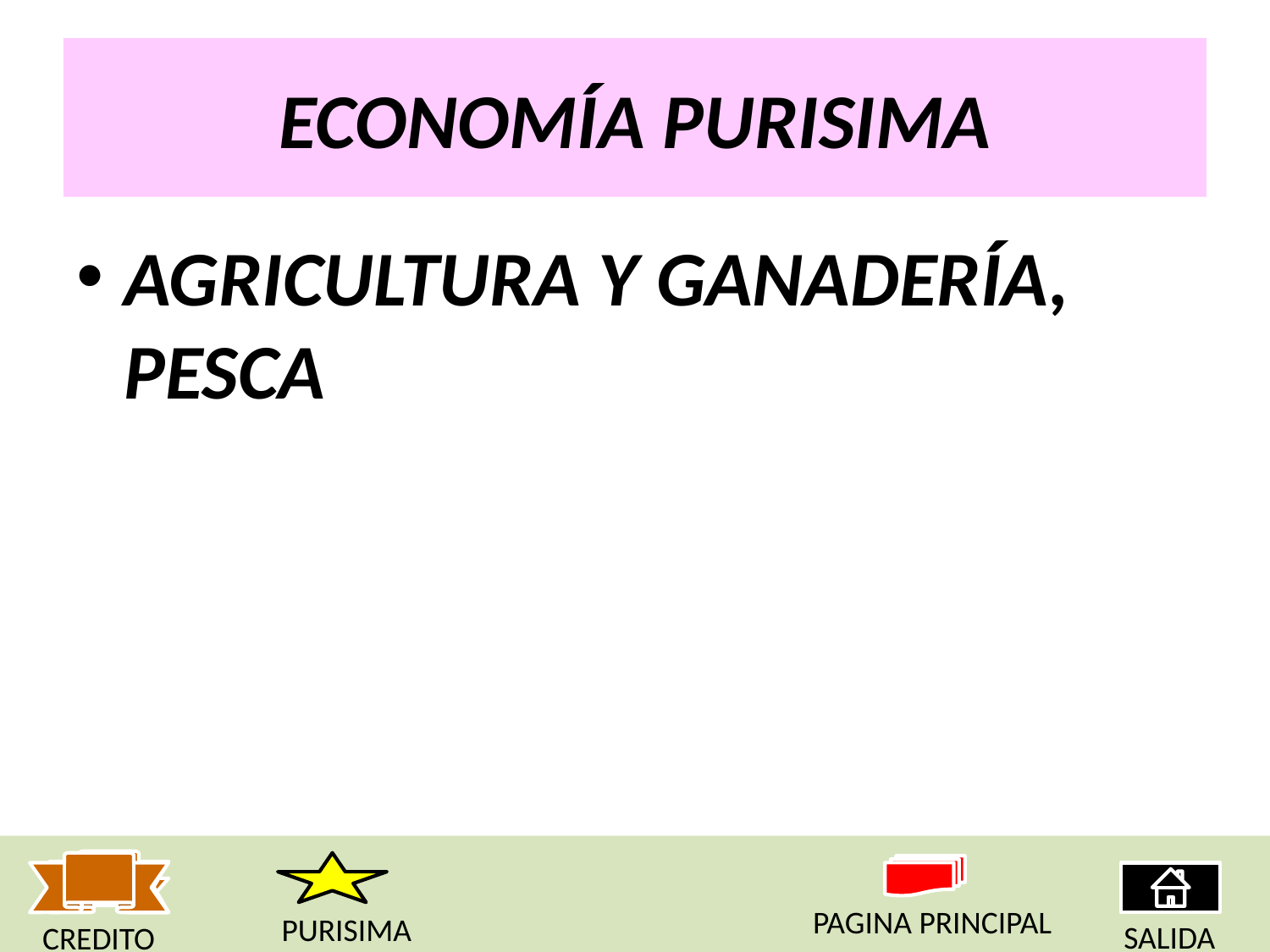

# ECONOMÍA PURISIMA
AGRICULTURA Y GANADERÍA, PESCA

PAGINA PRINCIPAL
PURISIMA
SALIDA
CREDITO